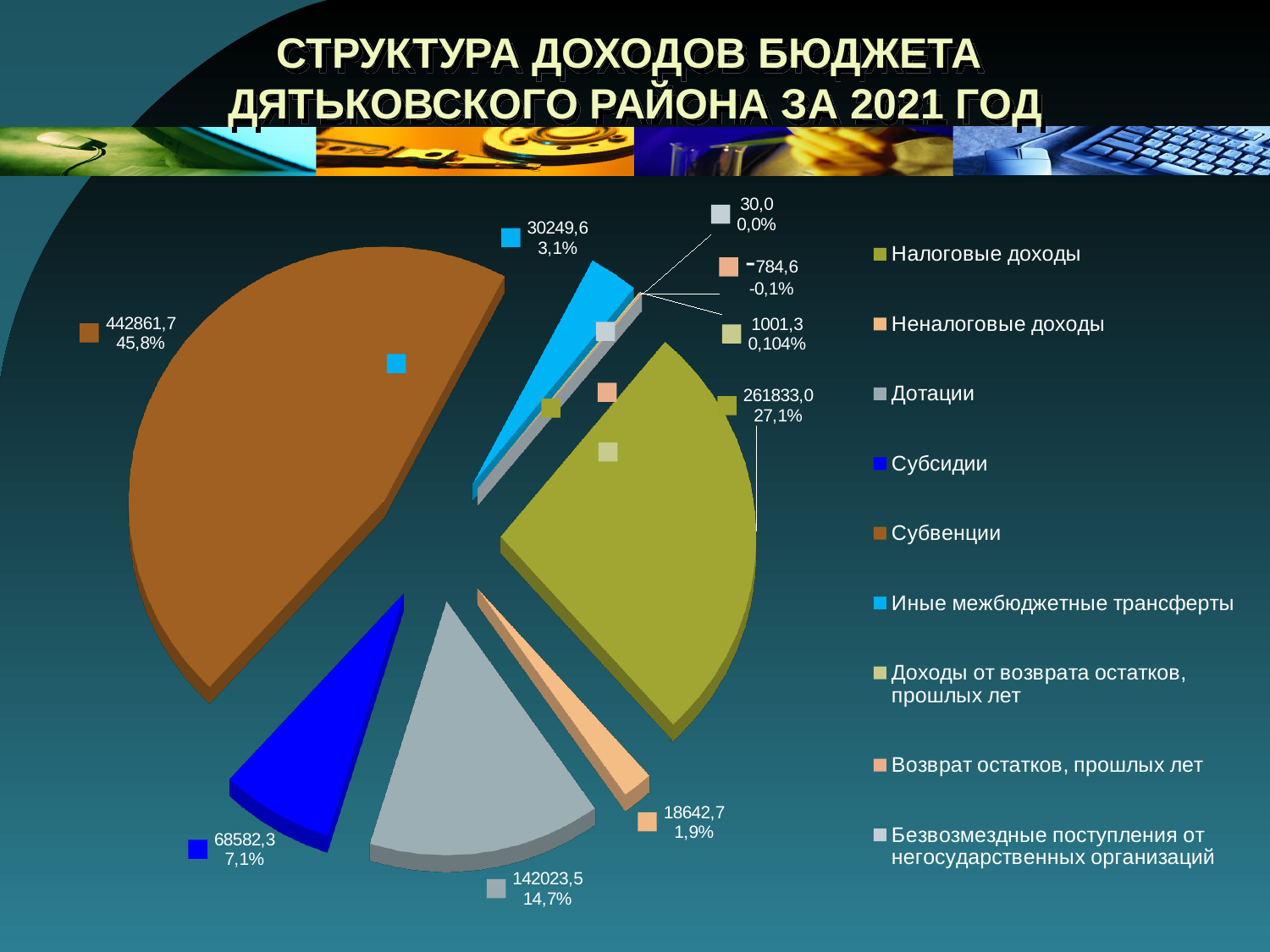

# СТРУКТУРА ДОХОДОВ БЮДЖЕТА ДЯТЬКОВСКОГО РАЙОНА ЗА 2021 ГОД

[unsupported chart]